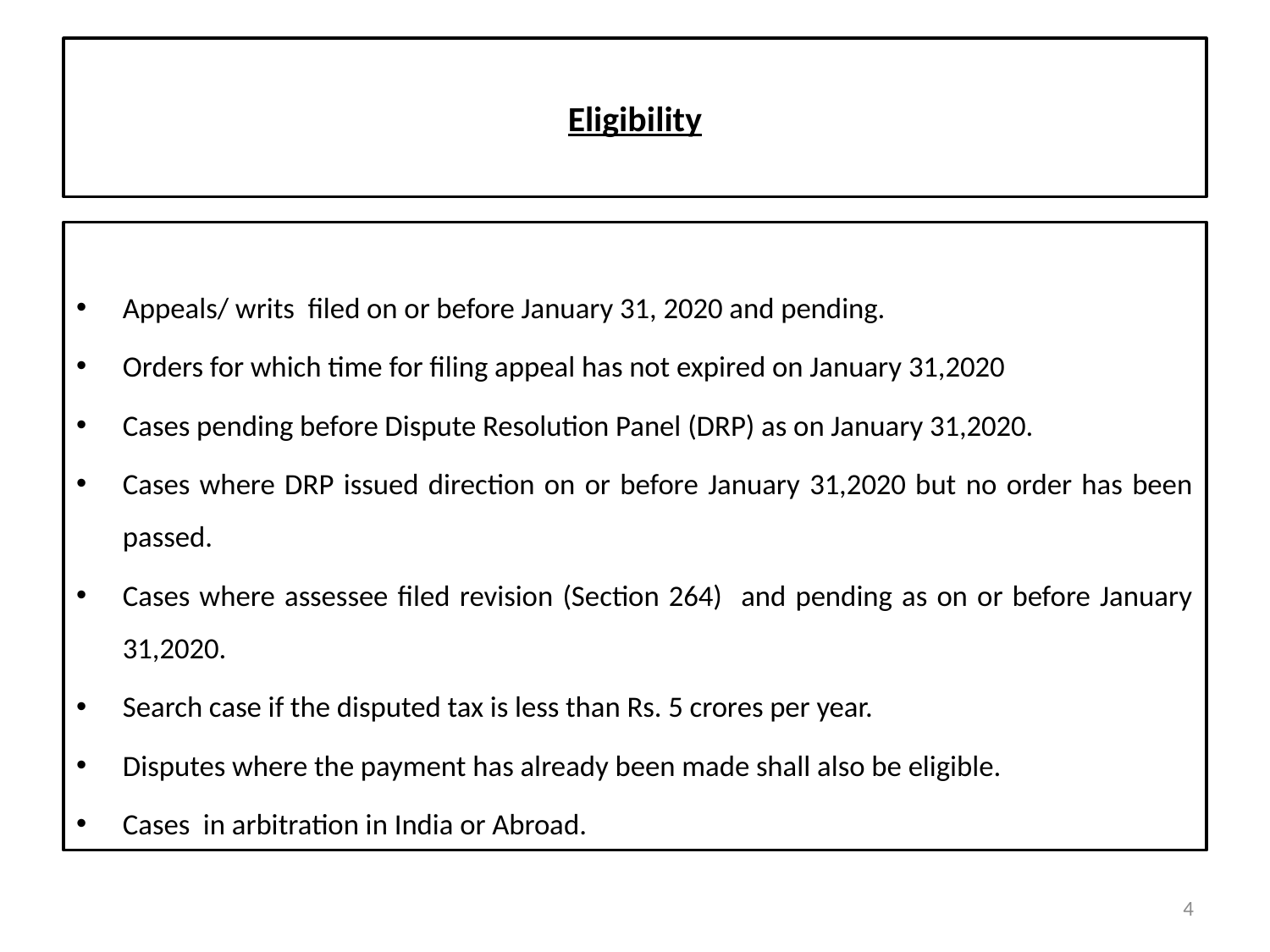

# Eligibility

Appeals/ writs  filed on or before January 31, 2020 and pending.
Orders for which time for filing appeal has not expired on January 31,2020
Cases pending before Dispute Resolution Panel (DRP) as on January 31,2020.
Cases where DRP issued direction on or before January 31,2020 but no order has been passed.
Cases where assessee filed revision (Section 264)  and pending as on or before January 31,2020.
Search case if the disputed tax is less than Rs. 5 crores per year.
Disputes where the payment has already been made shall also be eligible.
Cases  in arbitration in India or Abroad.

4